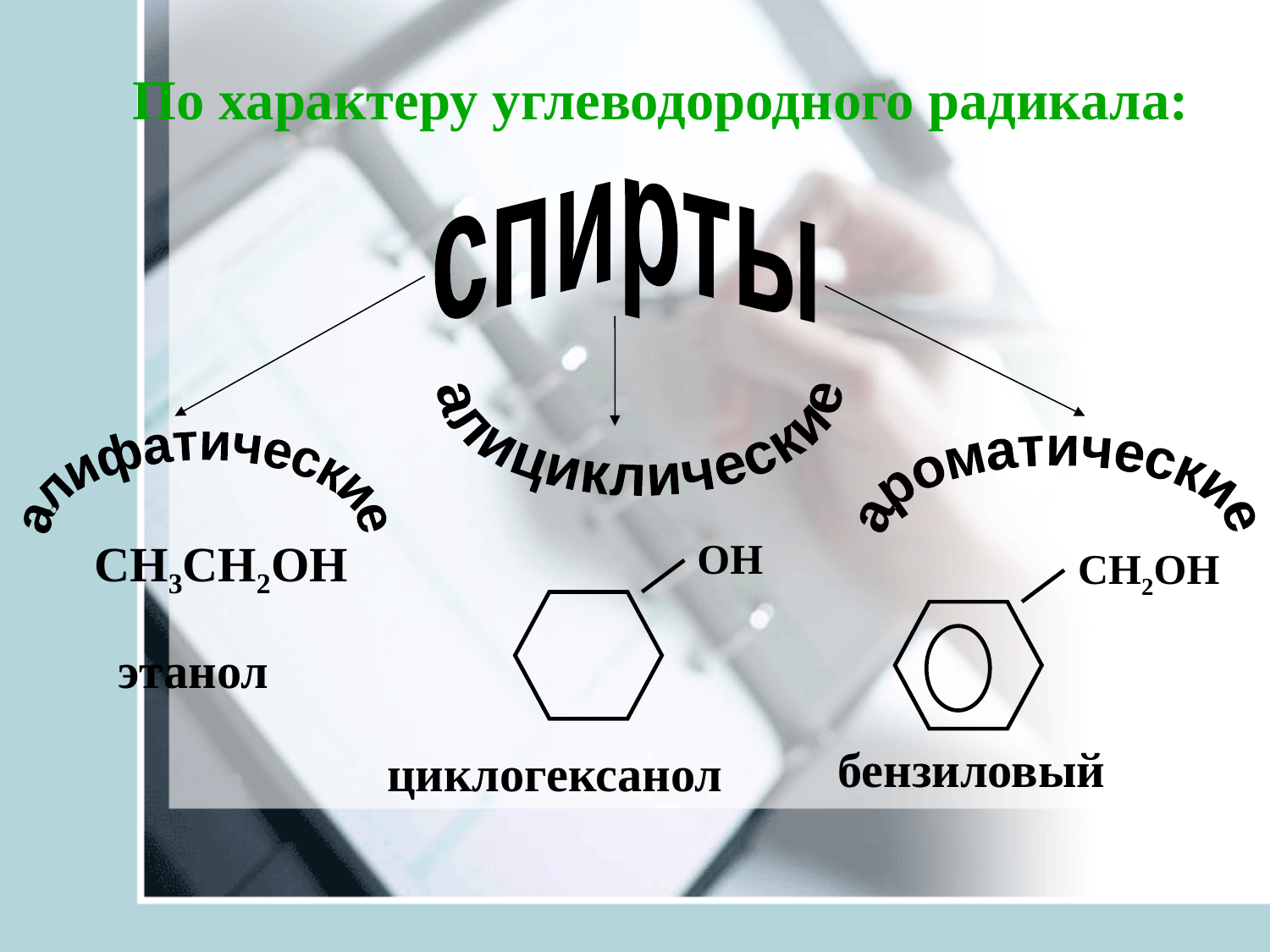

# По характеру углеводородного радикала:
спирты

алициклические

алифатические
ароматические
СН3СН2ОН

ОН

СН2ОН

этанол
          бензиловый                                                                             спирт

циклогексанол